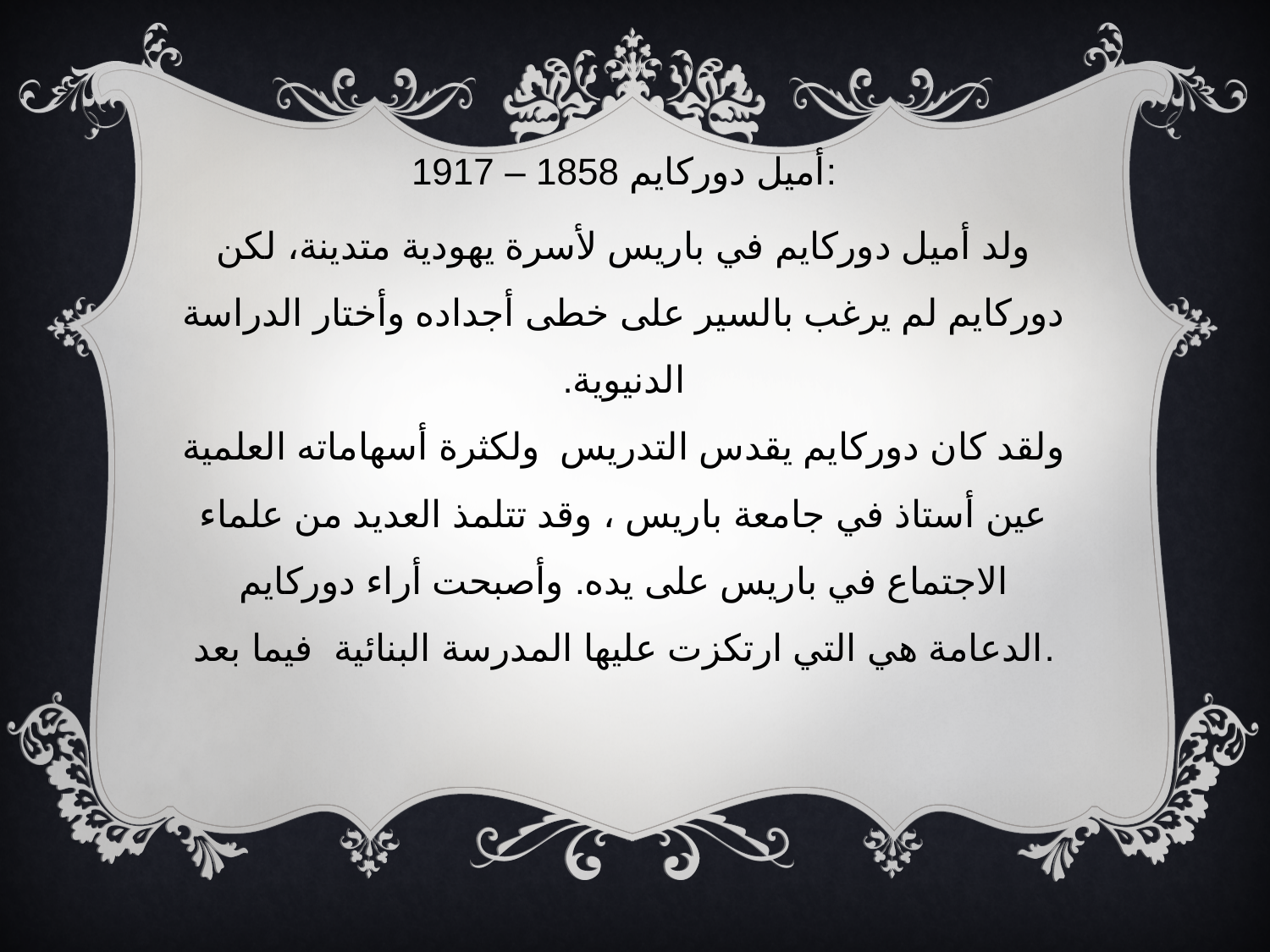

أميل دوركايم 1858 – 1917:
ولد أميل دوركايم في باريس لأسرة يهودية متدينة، لكن دوركايم لم يرغب بالسير على خطى أجداده وأختار الدراسة الدنيوية.
ولقد كان دوركايم يقدس التدريس  ولكثرة أسهاماته العلمية عين أستاذ في جامعة باريس ، وقد تتلمذ العديد من علماء الاجتماع في باريس على يده. وأصبحت أراء دوركايم الدعامة هي التي ارتكزت عليها المدرسة البنائية  فيما بعد.